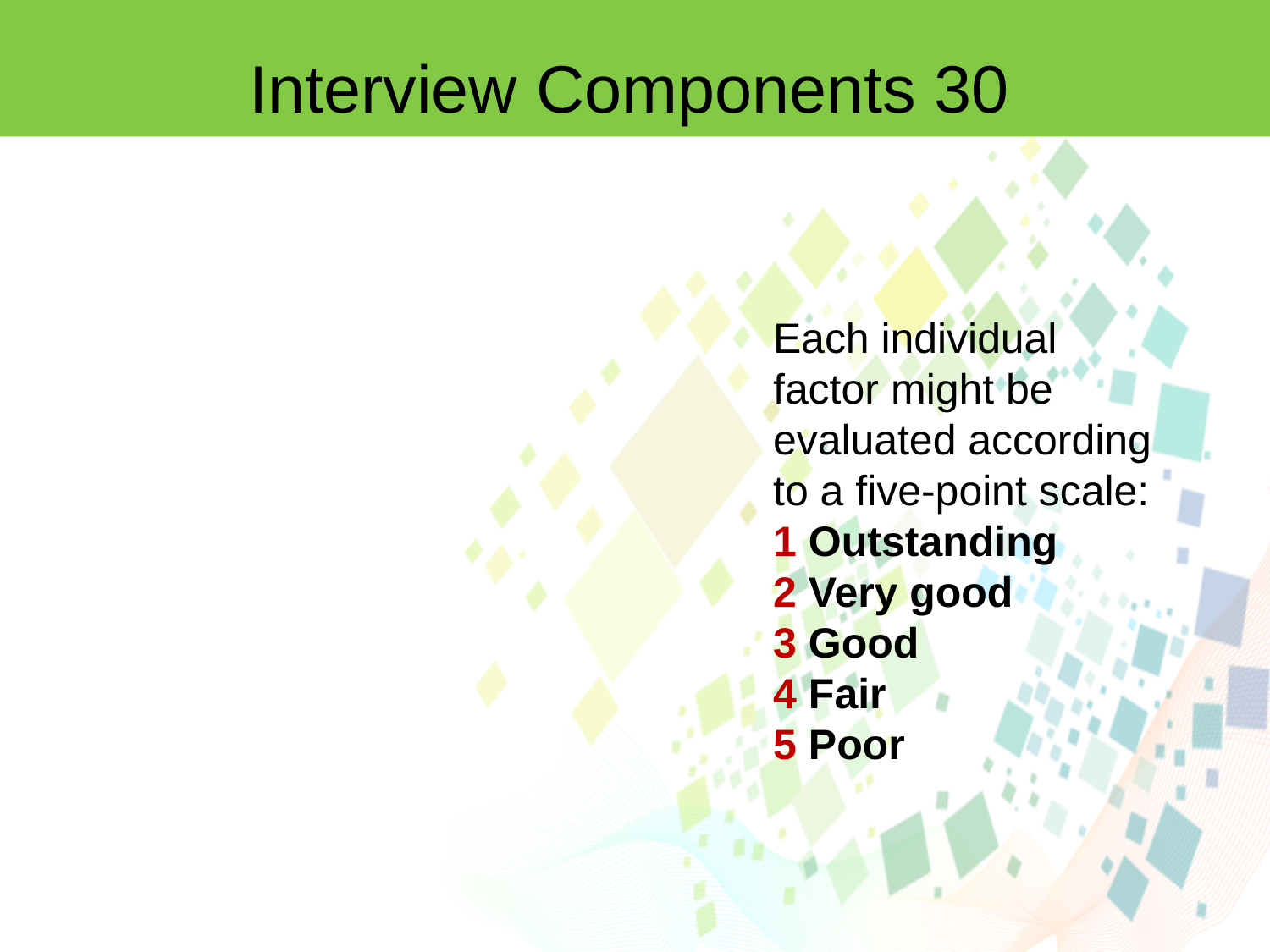

Interview Components 30
Each individual factor might be evaluated according to a five-point scale:
1 Outstanding
2 Very good
3 Good
4 Fair
5 Poor